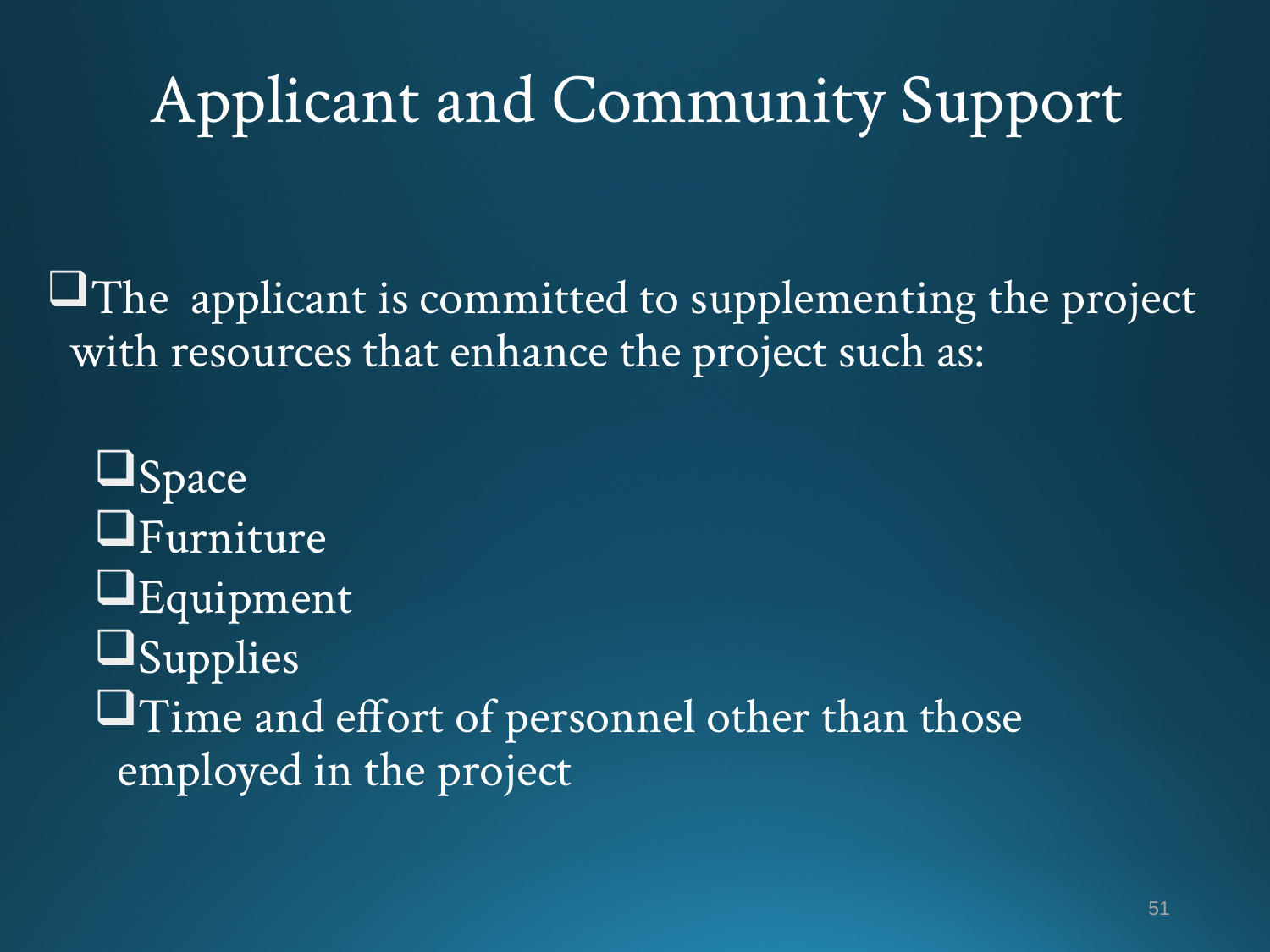

# Applicant and Community Support
The  applicant is committed to supplementing the project with resources that enhance the project such as:

Space
Furniture
Equipment
Supplies
Time and effort of personnel other than those employed in the project
51